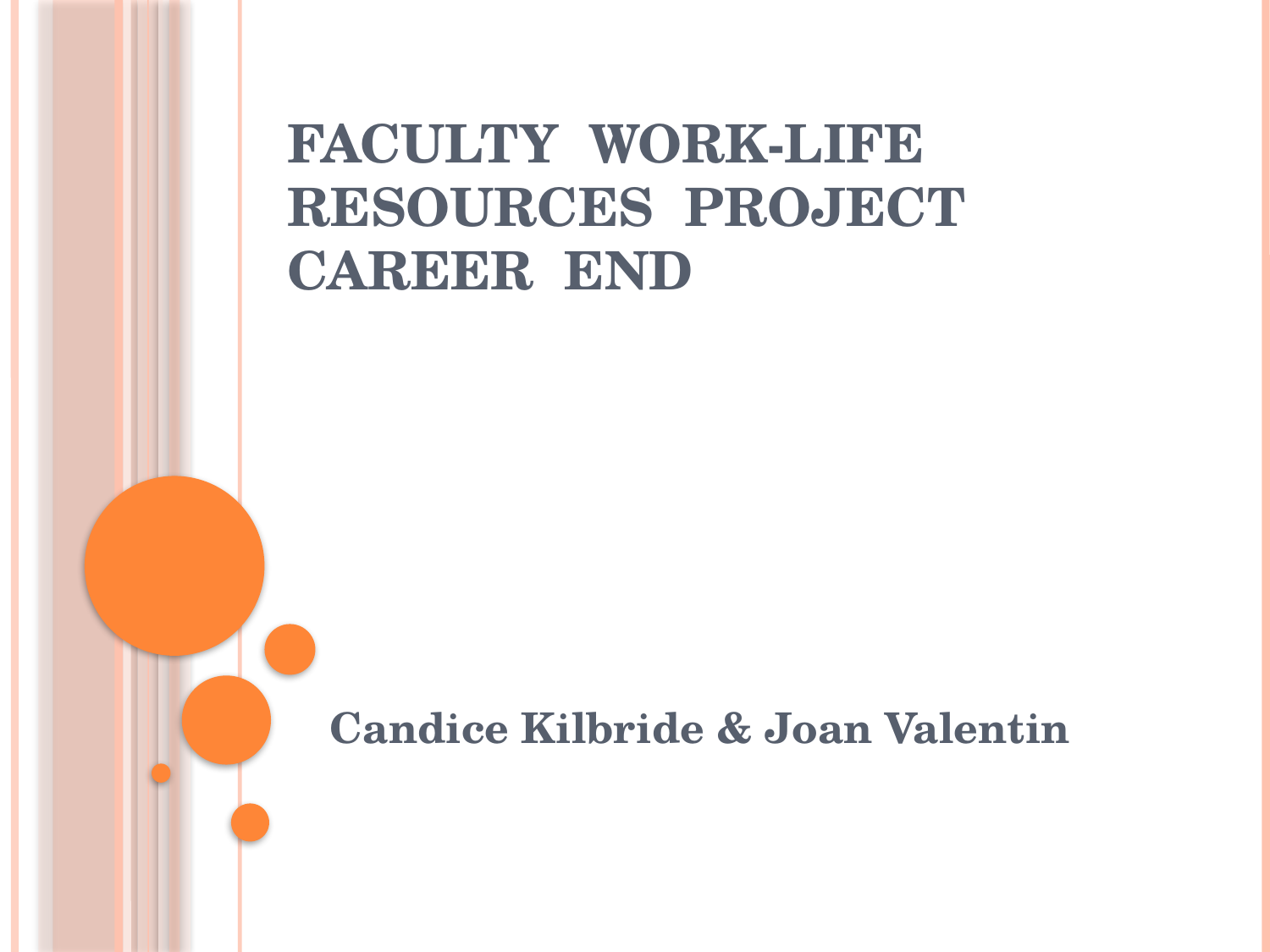

# FACULTY  WORK-LIFE  RESOURCES  PROJECT CAREER  END
Candice Kilbride & Joan Valentin